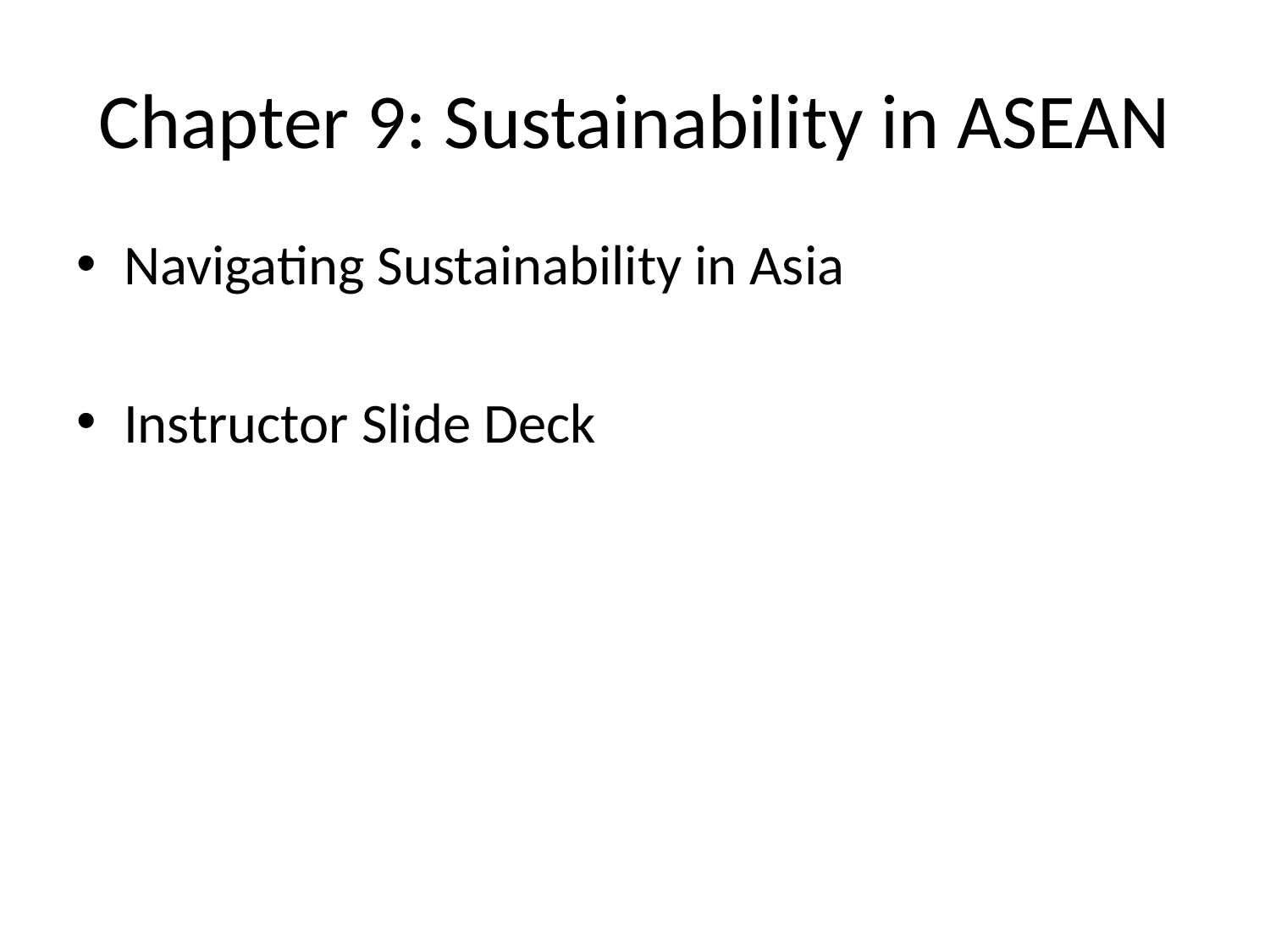

# Chapter 9: Sustainability in ASEAN
Navigating Sustainability in Asia

Instructor Slide Deck